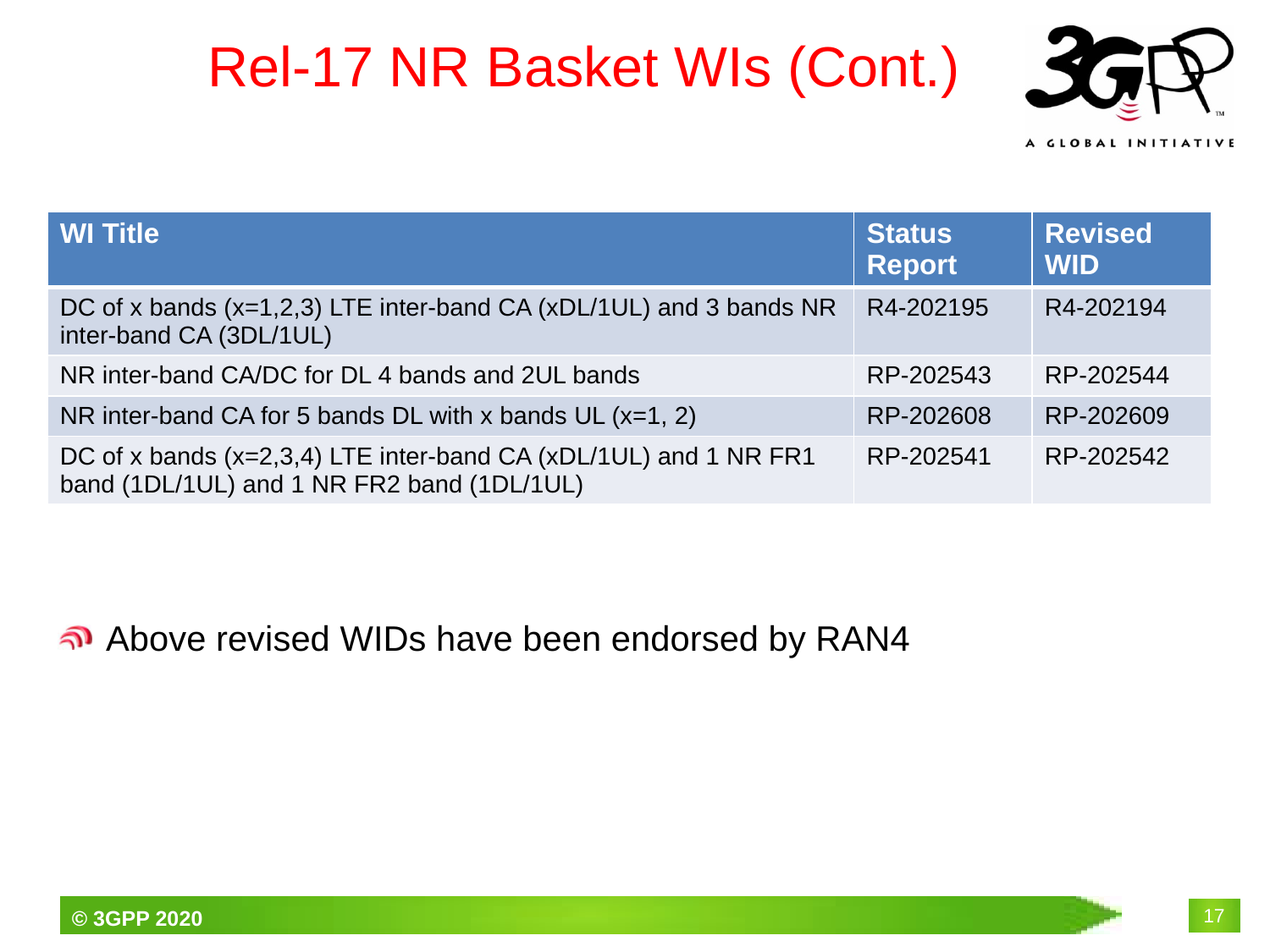

# Rel-17 NR Basket WIs (Cont.)

Above revised WIDs have been endorsed by RAN4

| WI Title | Status Report | Revised WID |
| --- | --- | --- |
| DC of x bands (x=1,2,3) LTE inter-band CA (xDL/1UL) and 3 bands NR inter-band CA (3DL/1UL) | R4-202195 | R4-202194 |
| NR inter-band CA/DC for DL 4 bands and 2UL bands | RP-202543 | RP-202544 |
| NR inter-band CA for 5 bands DL with x bands UL (x=1, 2) | RP-202608 | RP-202609 |
| DC of x bands (x=2,3,4) LTE inter-band CA (xDL/1UL) and 1 NR FR1 band (1DL/1UL) and 1 NR FR2 band (1DL/1UL) | RP-202541 | RP‑202542 |
17